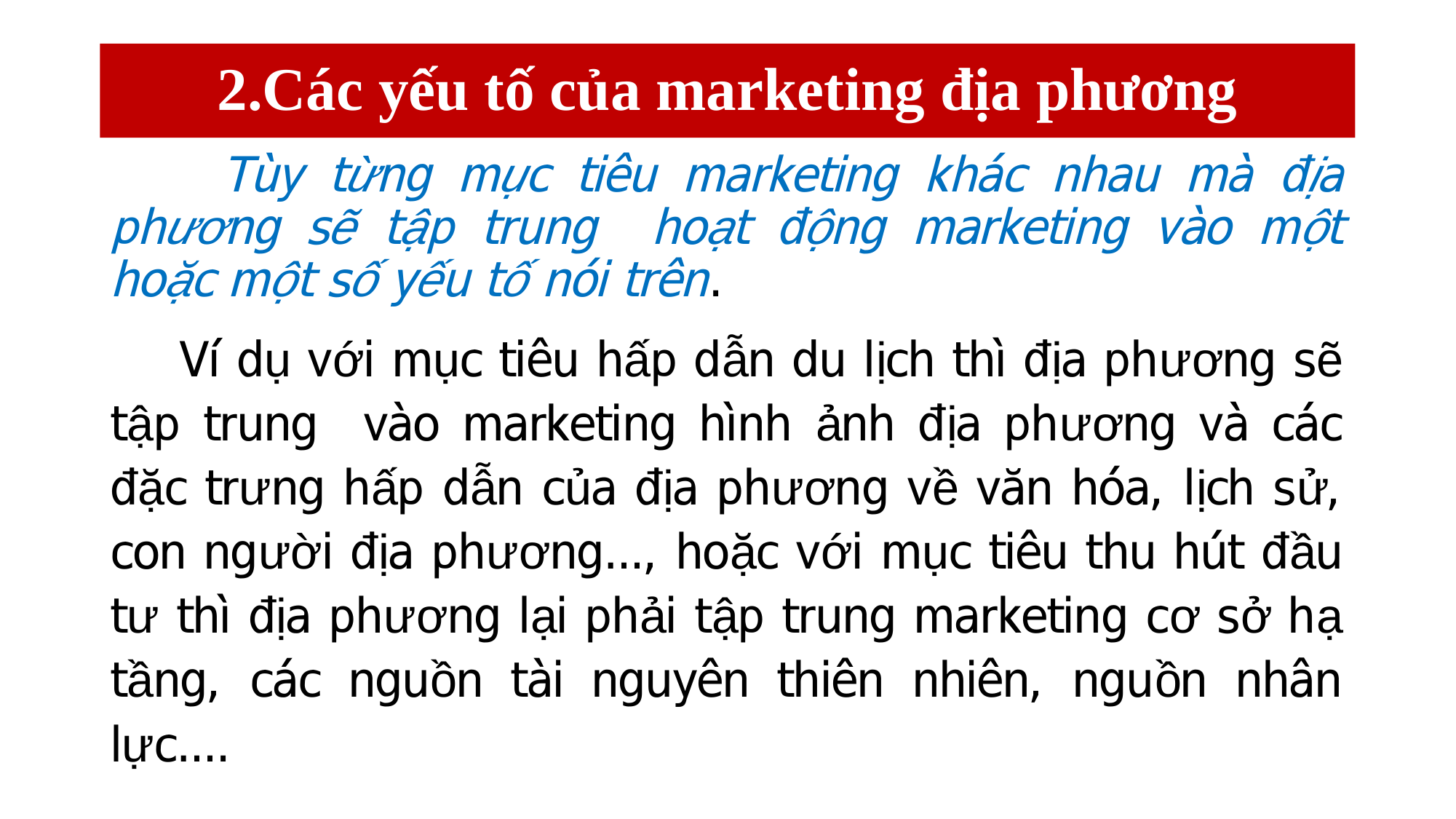

# 2.Các yếu tố của marketing địa phương
    Tùy từng mục tiêu marketing khác nhau mà địa phương sẽ tập trung  hoạt động marketing vào một hoặc một số yếu tố nói trên.
    Ví dụ với mục tiêu hấp dẫn du lịch thì địa phương sẽ tập trung  vào marketing hình ảnh địa phương và các đặc trưng hấp dẫn của địa phương về văn hóa, lịch sử, con người địa phương…, hoặc với mục tiêu thu hút đầu tư thì địa phương lại phải tập trung marketing cơ sở hạ tầng, các nguồn tài nguyên thiên nhiên, nguồn nhân lực….